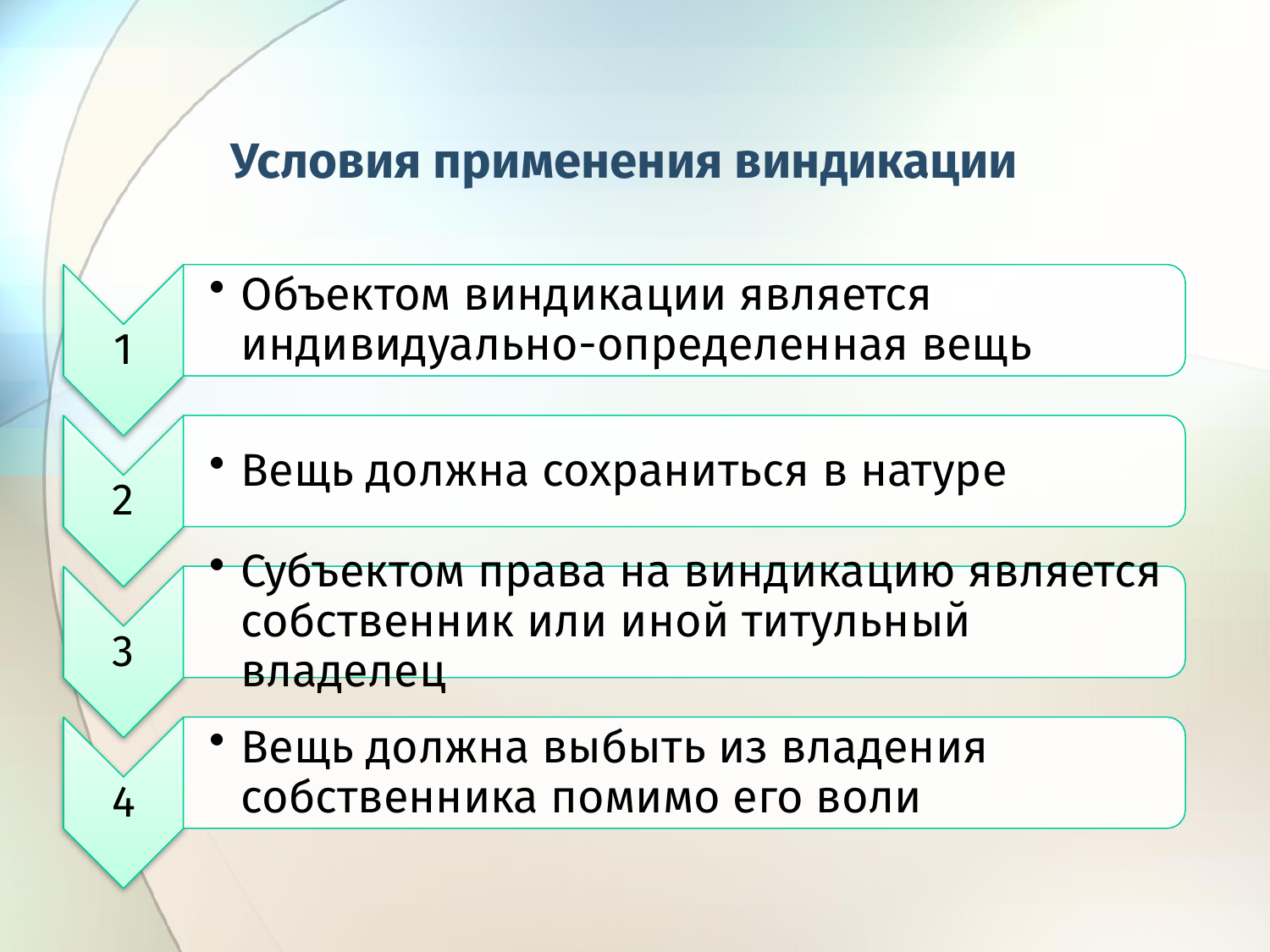

# Условия применения виндикации
1
Объектом виндикации является индивидуально-определенная вещь
2
Вещь должна сохраниться в натуре
3
Субъектом права на виндикацию является собственник или иной титульный владелец
4
Вещь должна выбыть из владения собственника помимо его воли